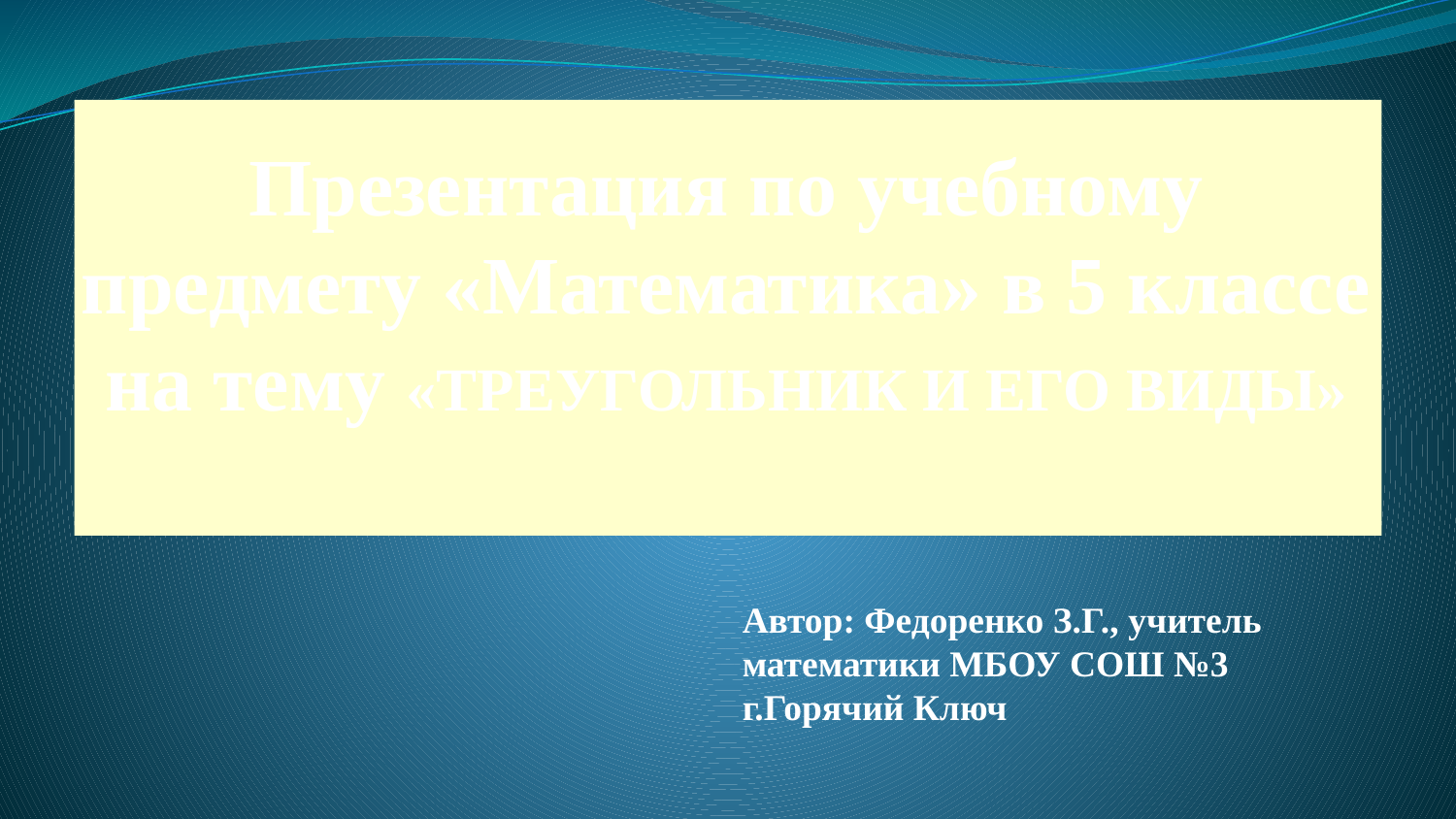

# Презентация по учебному предмету «Математика» в 5 классе на тему «ТРЕУГОЛЬНИК И ЕГО ВИДЫ»
Автор: Федоренко З.Г., учитель математики МБОУ СОШ №3
г.Горячий Ключ